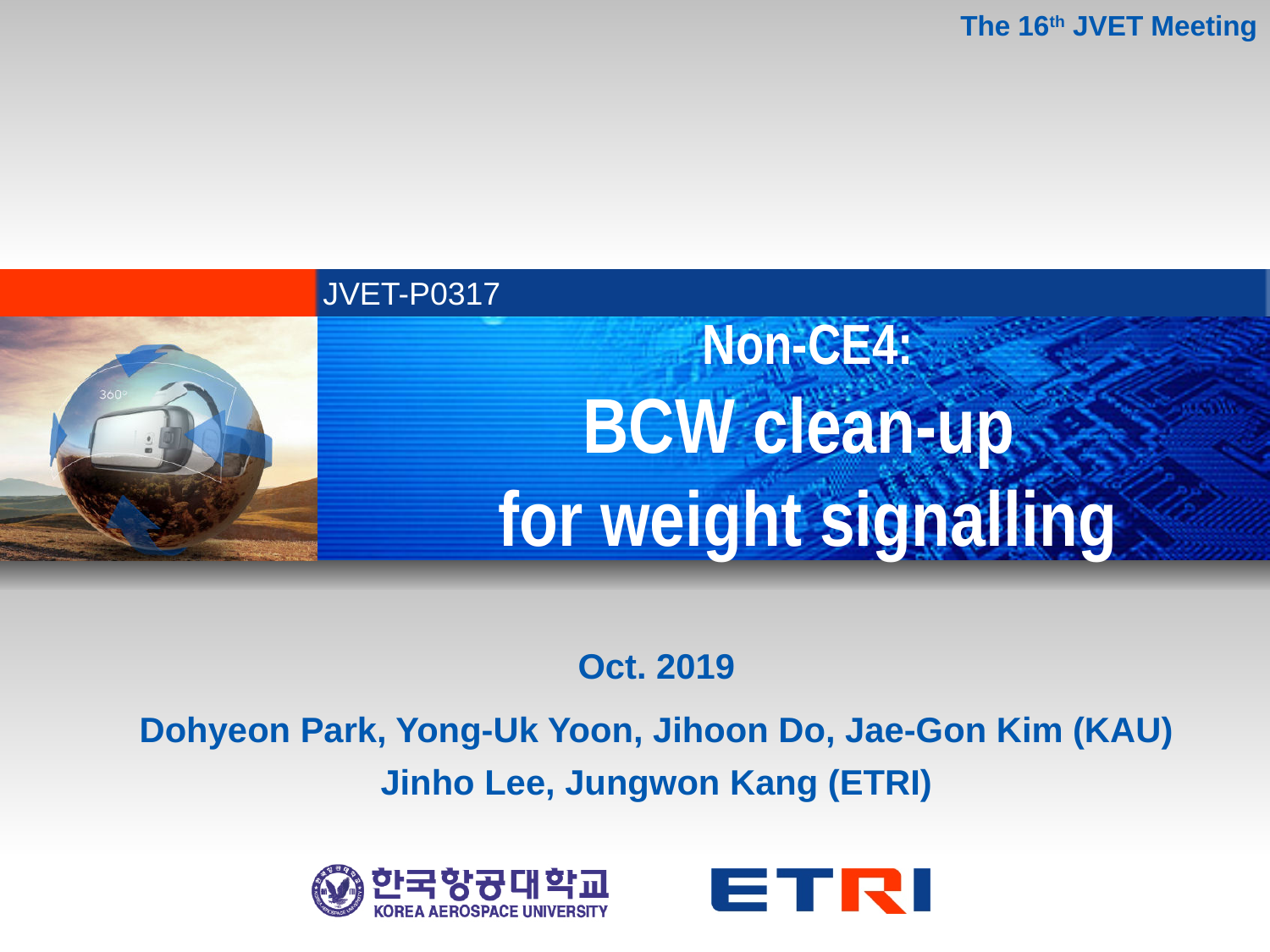

The 16th JVET Meeting
JVET-P0317
Non-CE4:
BCW clean-up
for weight signalling

Oct. 2019
Dohyeon Park, Yong-Uk Yoon, Jihoon Do, Jae-Gon Kim (KAU)
Jinho Lee, Jungwon Kang (ETRI)